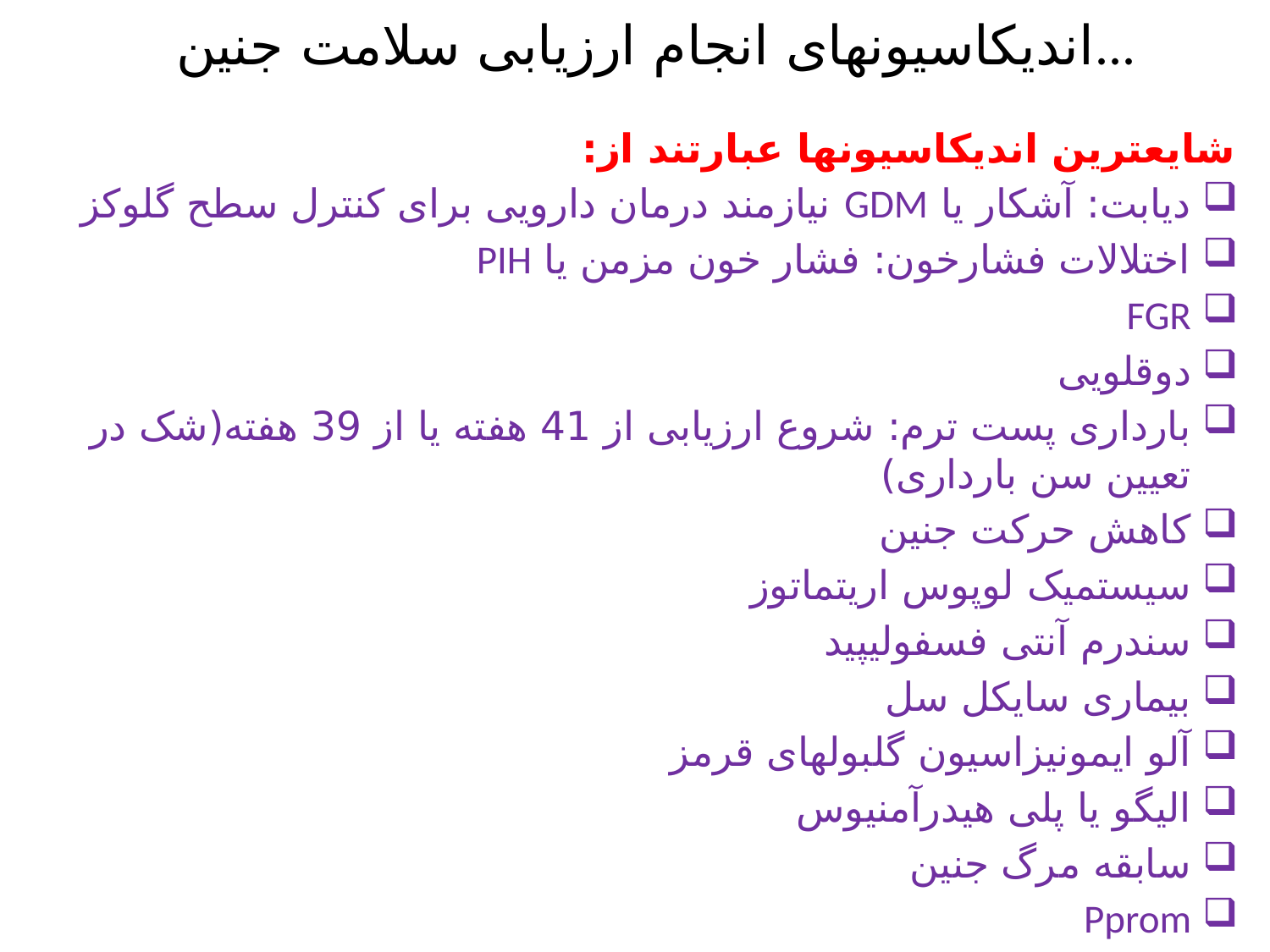

# اندیکاسیونهای انجام ارزیابی سلامت جنین...
شایعترین اندیکاسیونها عبارتند از:
دیابت: آشکار یا GDM نیازمند درمان دارویی برای کنترل سطح گلوکز
اختلالات فشارخون: فشار خون مزمن یا PIH
FGR
دوقلویی
بارداری پست ترم: شروع ارزیابی از 41 هفته یا از 39 هفته(شک در تعیین سن بارداری)
کاهش حرکت جنین
سیستمیک لوپوس اریتماتوز
سندرم آنتی فسفولیپید
بیماری سایکل سل
آلو ایمونیزاسیون گلبولهای قرمز
الیگو یا پلی هیدرآمنیوس
سابقه مرگ جنین
Pprom